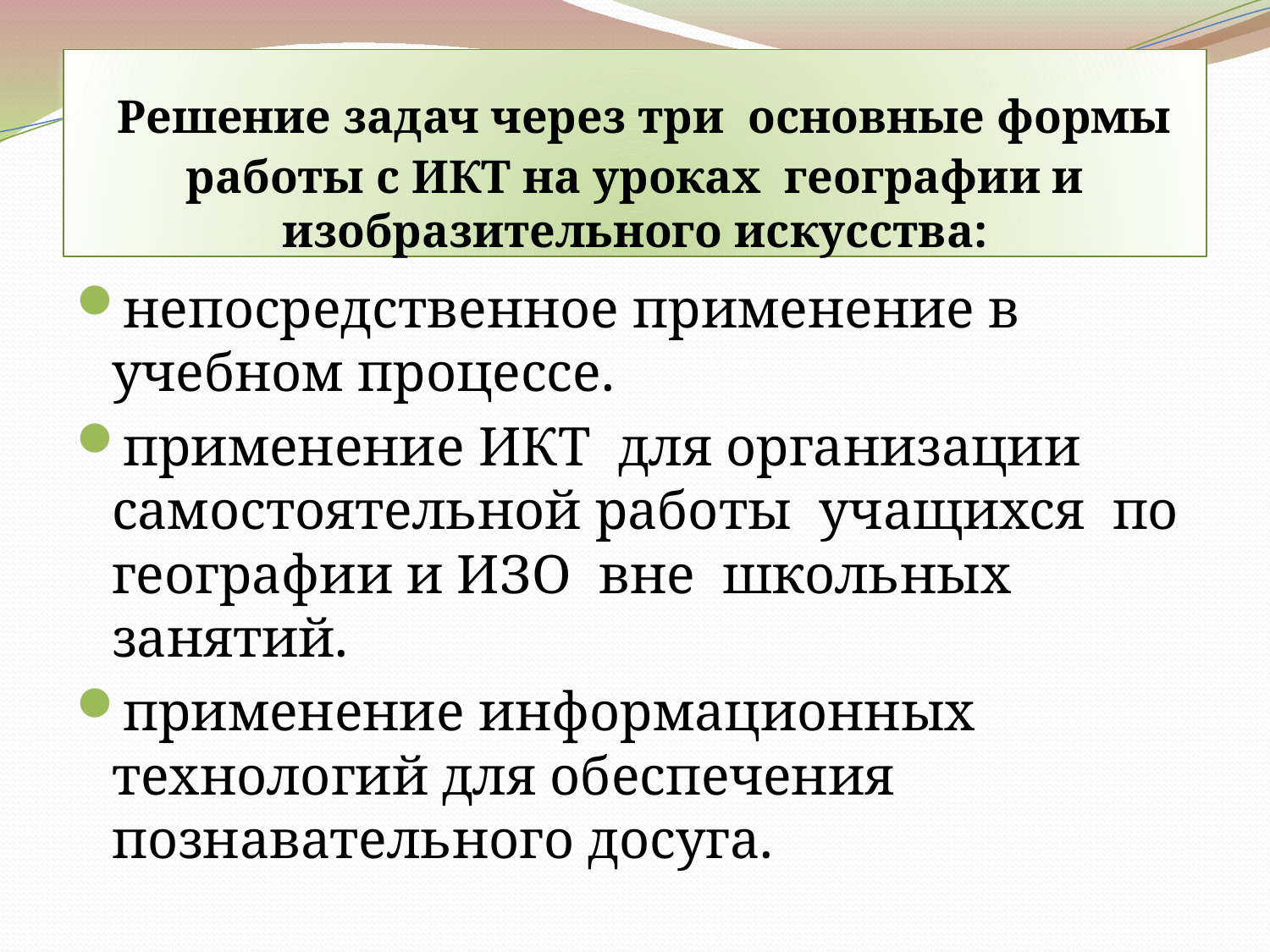

# Решение задач через три  основные формы работы с ИКТ на уроках  географии и изобразительного искусства:
непосредственное применение в учебном процессе.
применение ИКТ  для организации  самостоятельной работы  учащихся  по географии и ИЗО  вне  школьных  занятий.
применение информационных технологий для обеспечения познавательного досуга.